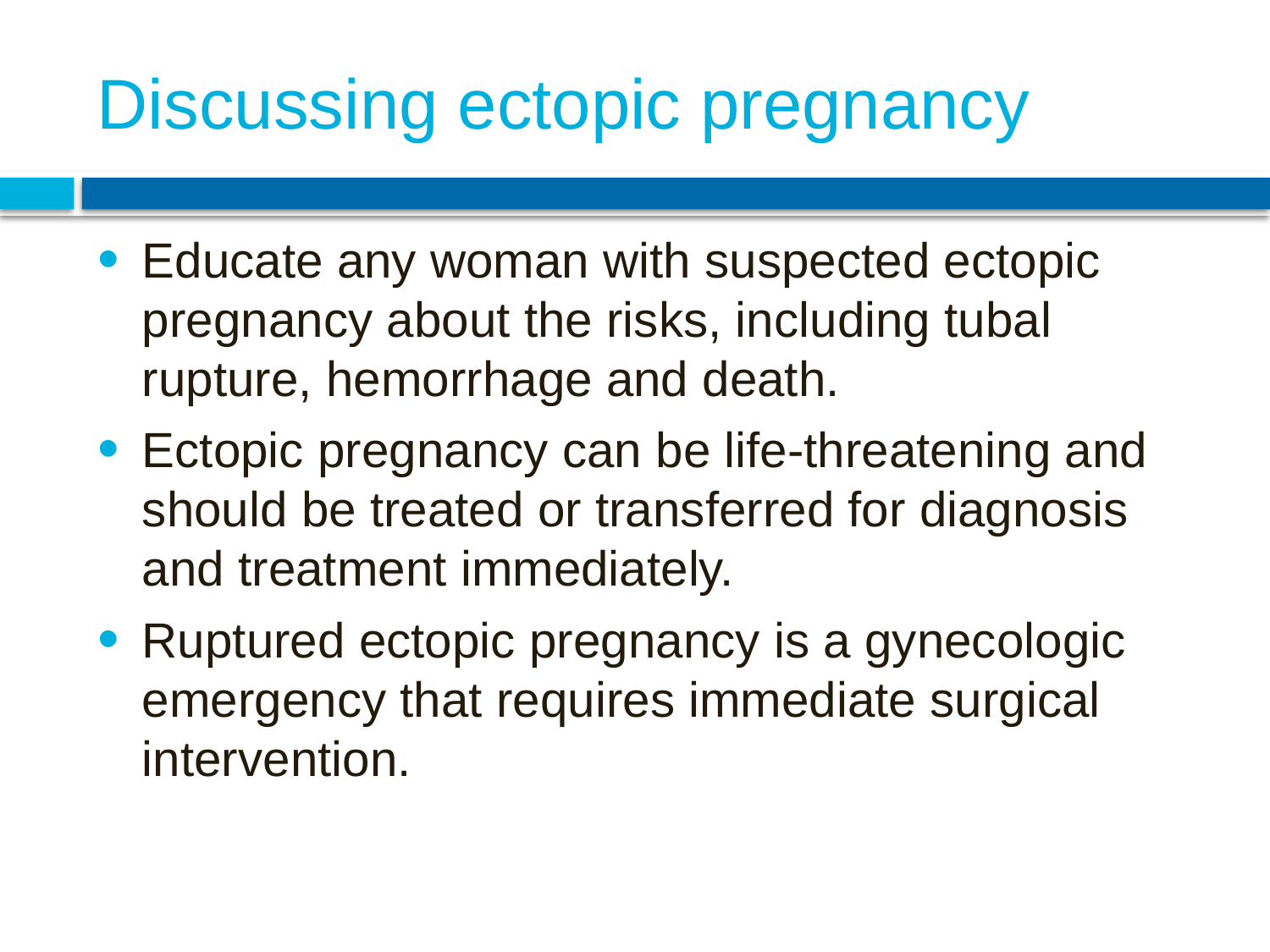

# Discussing ectopic pregnancy
Educate any woman with suspected ectopic pregnancy about the risks, including tubal rupture, hemorrhage and death.
Ectopic pregnancy can be life-threatening and should be treated or transferred for diagnosis and treatment immediately.
Ruptured ectopic pregnancy is a gynecologic emergency that requires immediate surgical intervention.